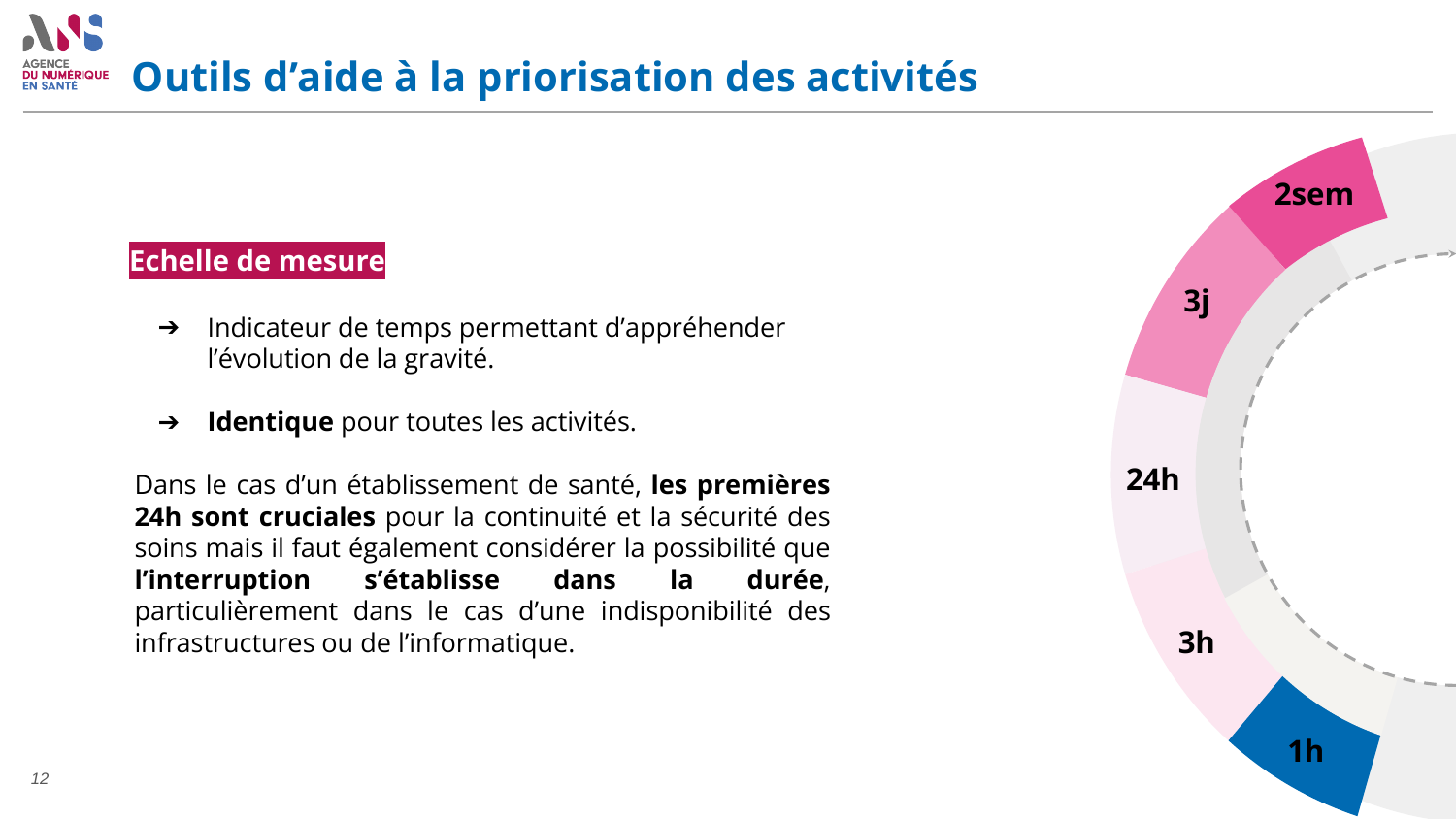

# Outils d’aide à la priorisation des activités

2sem
Echelle de mesure
3j
Indicateur de temps permettant d’appréhender l’évolution de la gravité.

Identique pour toutes les activités.

Dans le cas d’un établissement de santé, les premières 24h sont cruciales pour la continuité et la sécurité des soins mais il faut également considérer la possibilité que l’interruption s’établisse dans la durée, particulièrement dans le cas d’une indisponibilité des infrastructures ou de l’informatique.

24h
3h
1h
12